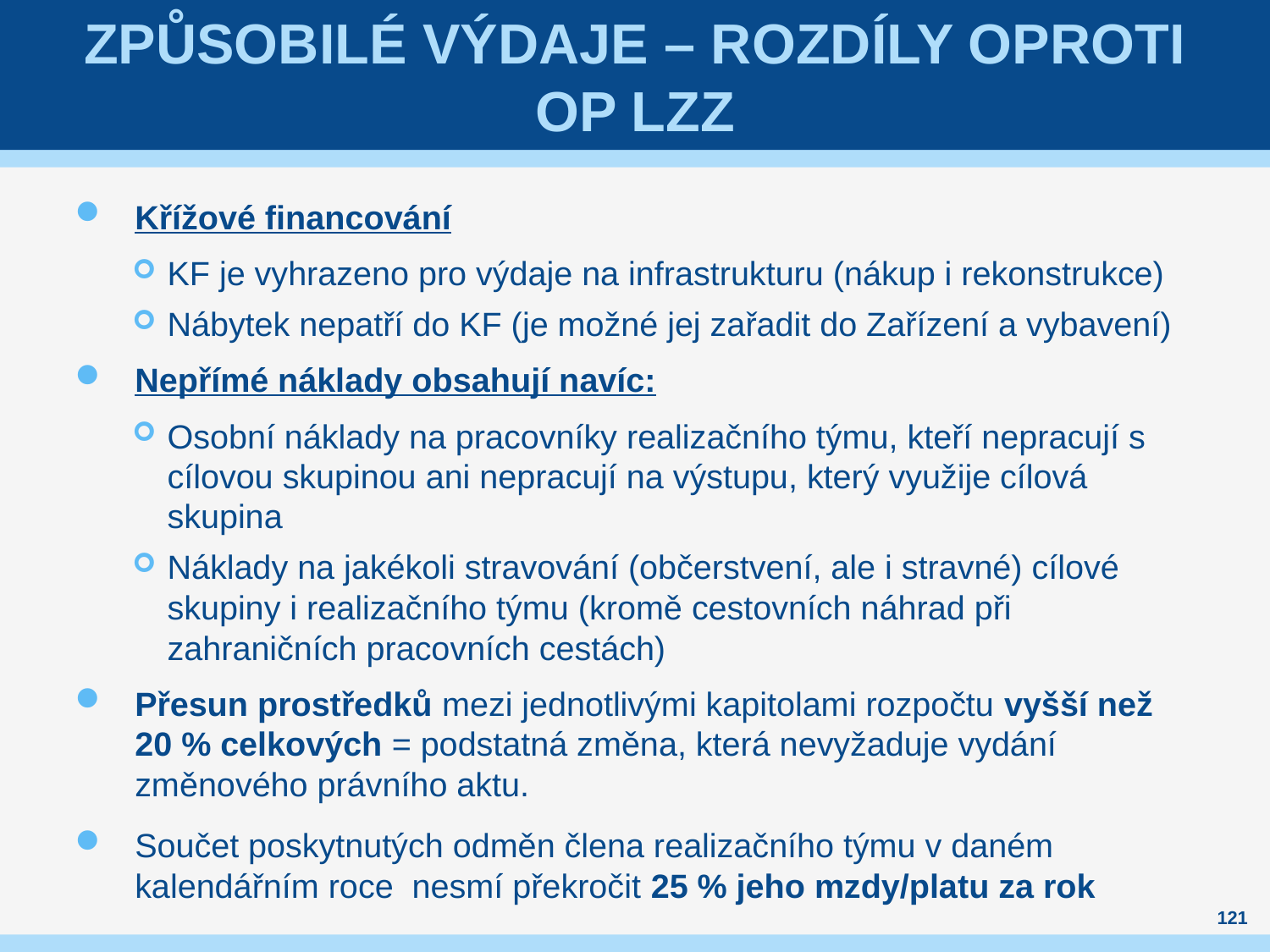

# Způsobilé výdaje – rozdíly oproti op LZZ
Křížové financování
KF je vyhrazeno pro výdaje na infrastrukturu (nákup i rekonstrukce)
Nábytek nepatří do KF (je možné jej zařadit do Zařízení a vybavení)
Nepřímé náklady obsahují navíc:
Osobní náklady na pracovníky realizačního týmu, kteří nepracují s cílovou skupinou ani nepracují na výstupu, který využije cílová skupina
Náklady na jakékoli stravování (občerstvení, ale i stravné) cílové skupiny i realizačního týmu (kromě cestovních náhrad při zahraničních pracovních cestách)
Přesun prostředků mezi jednotlivými kapitolami rozpočtu vyšší než 20 % celkových = podstatná změna, která nevyžaduje vydání změnového právního aktu.
Součet poskytnutých odměn člena realizačního týmu v daném kalendářním roce  nesmí překročit 25 % jeho mzdy/platu za rok

121